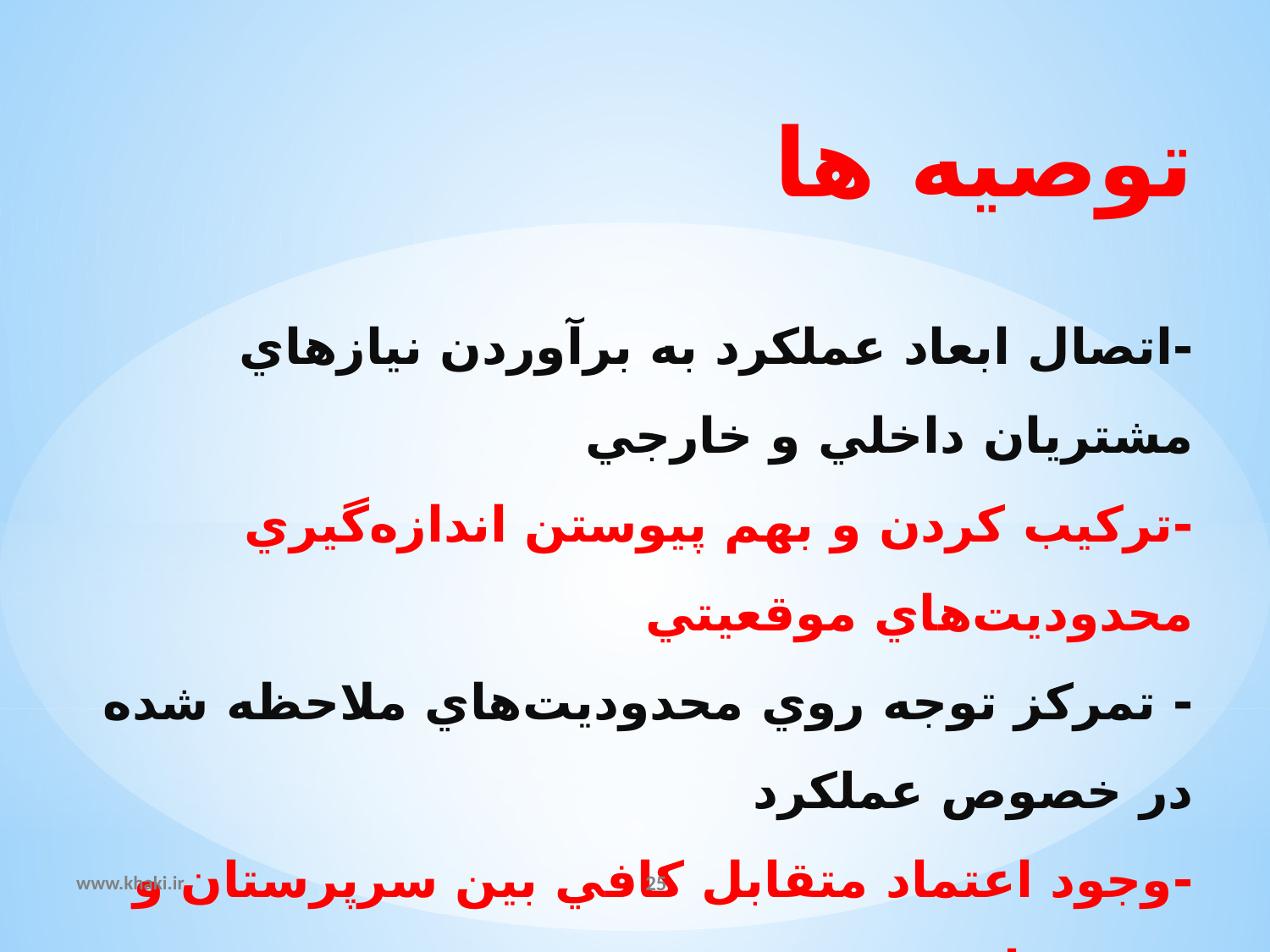

# توصيه ها -اتصال ابعاد عملكرد به برآوردن نيازهاي مشتريان داخلي و خارجي -تركيب كردن و بهم پيوستن اندازه‌گيري محدوديت‌هاي موقعيتي - تمركز توجه روي محدوديت‌هاي ملاحظه شده در خصوص عملكرد -وجود اعتماد متقابل كافي بين سرپرستان و زيردستان.
www.khaki.ir
25